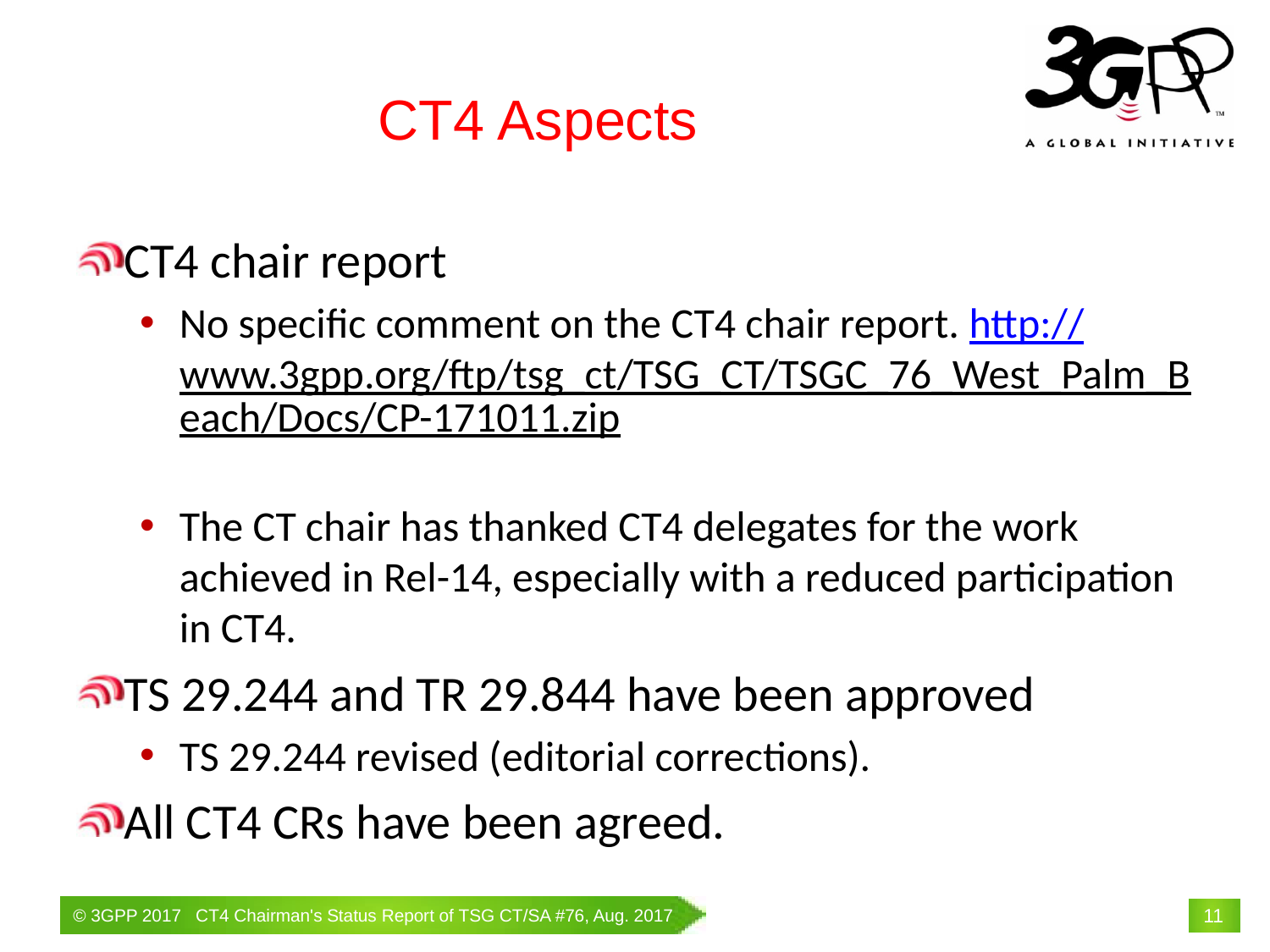

# CT4 Aspects
CT4 chair report
No specific comment on the CT4 chair report. http://www.3gpp.org/ftp/tsg_ct/TSG_CT/TSGC_76_West_Palm_Beach/Docs/CP-171011.zip
The CT chair has thanked CT4 delegates for the work achieved in Rel-14, especially with a reduced participation in CT4.
TS 29.244 and TR 29.844 have been approved
TS 29.244 revised (editorial corrections).
All CT4 CRs have been agreed.